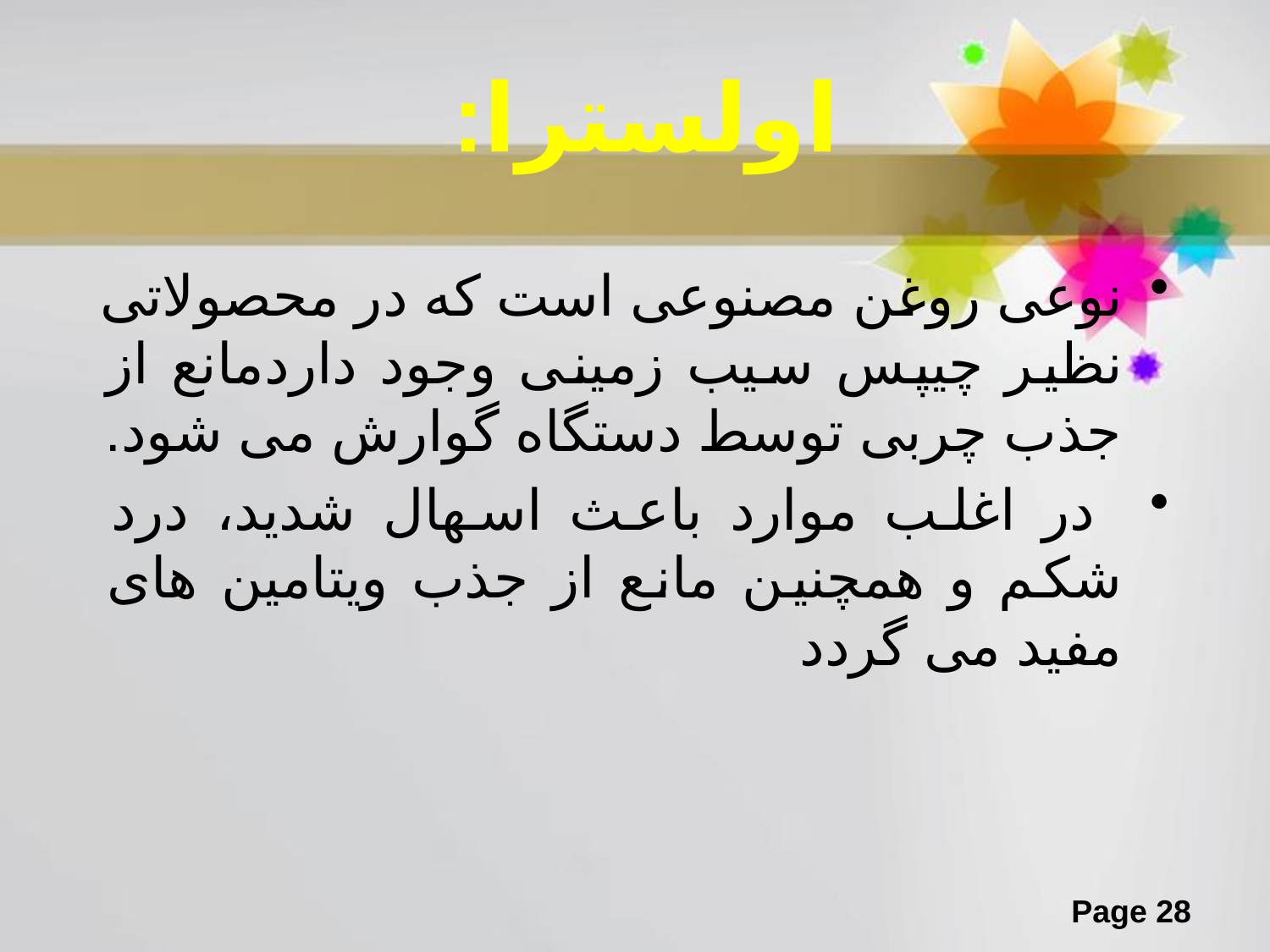

# اولسترا:
نوعی روغن مصنوعی است که در محصولاتی نظیر چیپس سیب زمینی وجود داردمانع از جذب چربی توسط دستگاه گوارش می شود.
 در اغلب موارد باعث اسهال شدید، درد شکم و همچنین مانع از جذب ویتامین های مفید می گردد